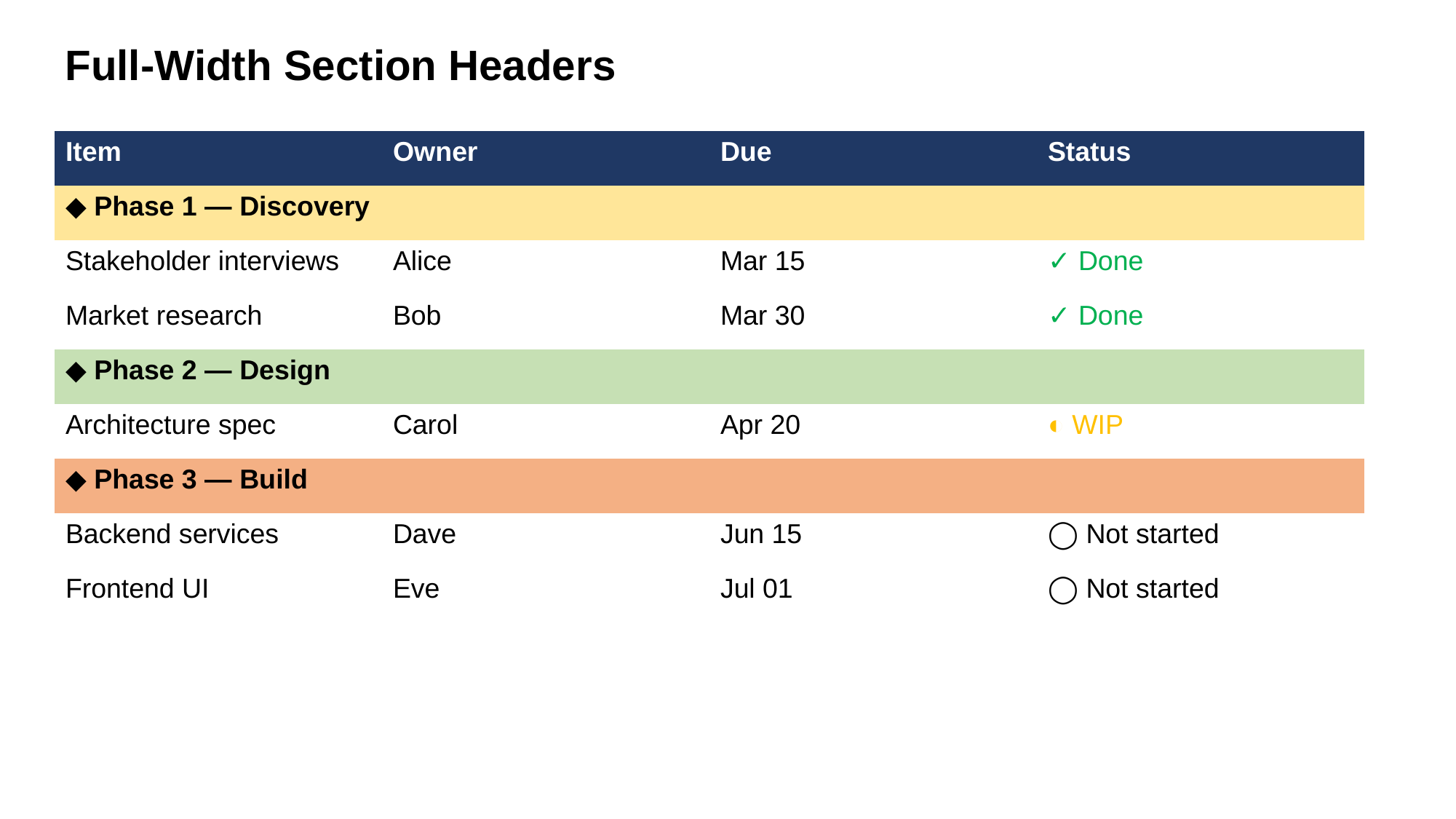

Full-Width Section Headers
| Item | Owner | Due | Status |
| --- | --- | --- | --- |
| ◆ Phase 1 — Discovery |  |  |  |
| Stakeholder interviews | Alice | Mar 15 | ✓ Done |
| Market research | Bob | Mar 30 | ✓ Done |
| ◆ Phase 2 — Design |  |  |  |
| Architecture spec | Carol | Apr 20 | ◐ WIP |
| ◆ Phase 3 — Build |  |  |  |
| Backend services | Dave | Jun 15 | ◯ Not started |
| Frontend UI | Eve | Jul 01 | ◯ Not started |